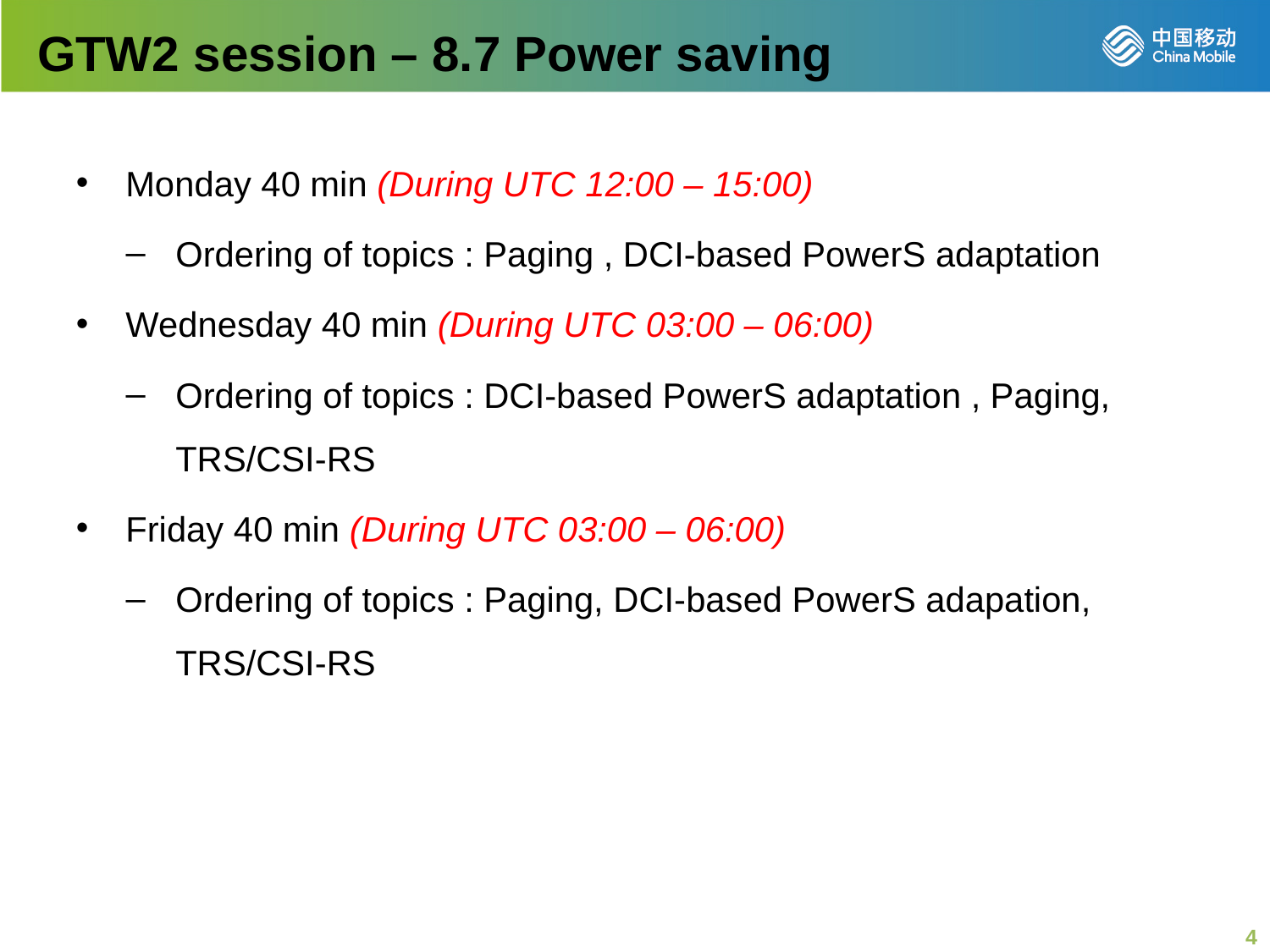

GTW2 session – 8.7 Power saving
Monday 40 min (During UTC 12:00 – 15:00)
Ordering of topics : Paging , DCI-based PowerS adaptation
Wednesday 40 min (During UTC 03:00 – 06:00)
Ordering of topics : DCI-based PowerS adaptation , Paging, TRS/CSI-RS
Friday 40 min (During UTC 03:00 – 06:00)
Ordering of topics : Paging, DCI-based PowerS adapation, TRS/CSI-RS